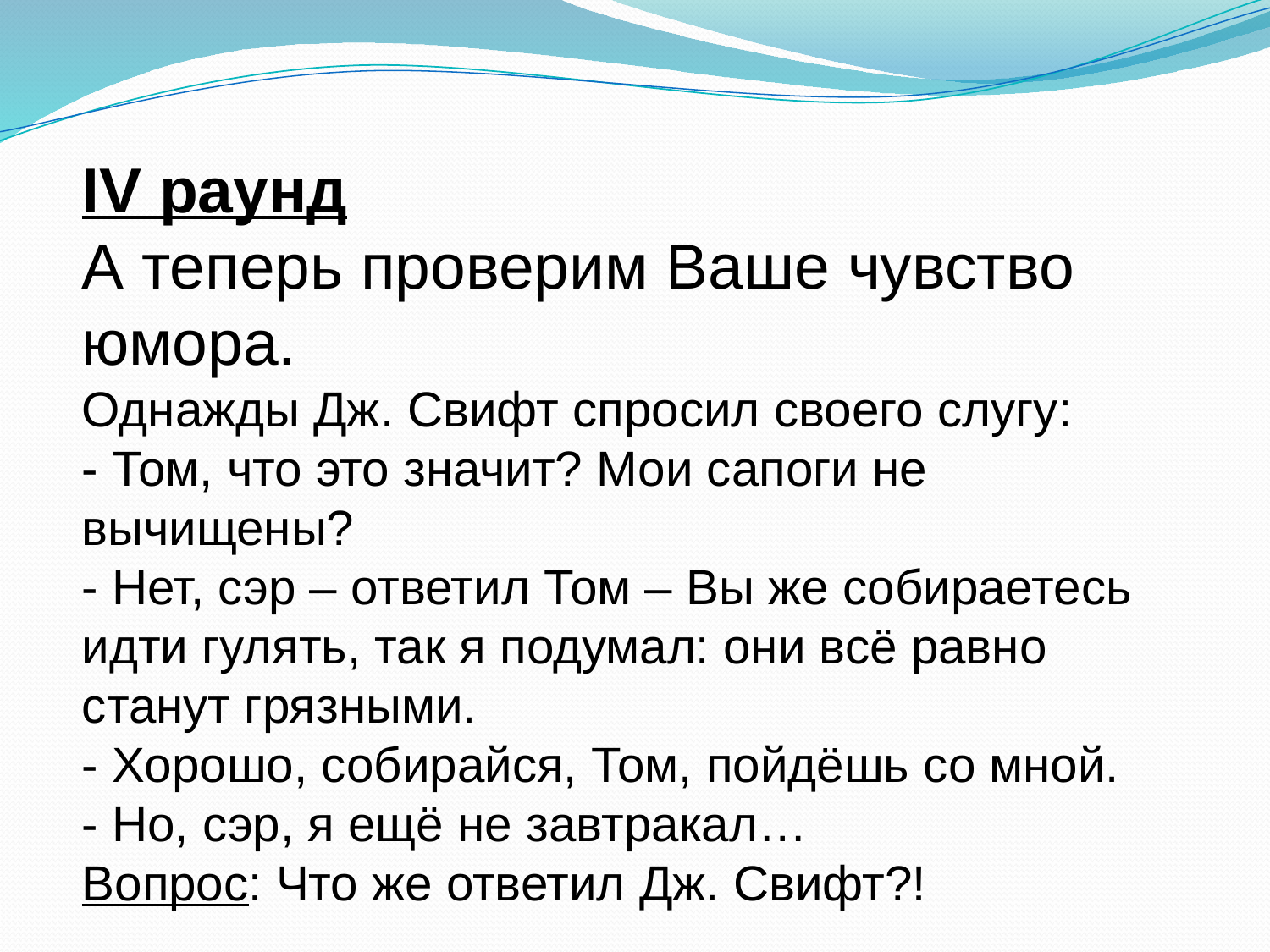

IV раунд
А теперь проверим Ваше чувство юмора.
Однажды Дж. Свифт спросил своего слугу:
- Том, что это значит? Мои сапоги не вычищены?
- Нет, сэр – ответил Том – Вы же собираетесь идти гулять, так я подумал: они всё равно станут грязными.
- Хорошо, собирайся, Том, пойдёшь со мной.
- Но, сэр, я ещё не завтракал…
Вопрос: Что же ответил Дж. Свифт?!